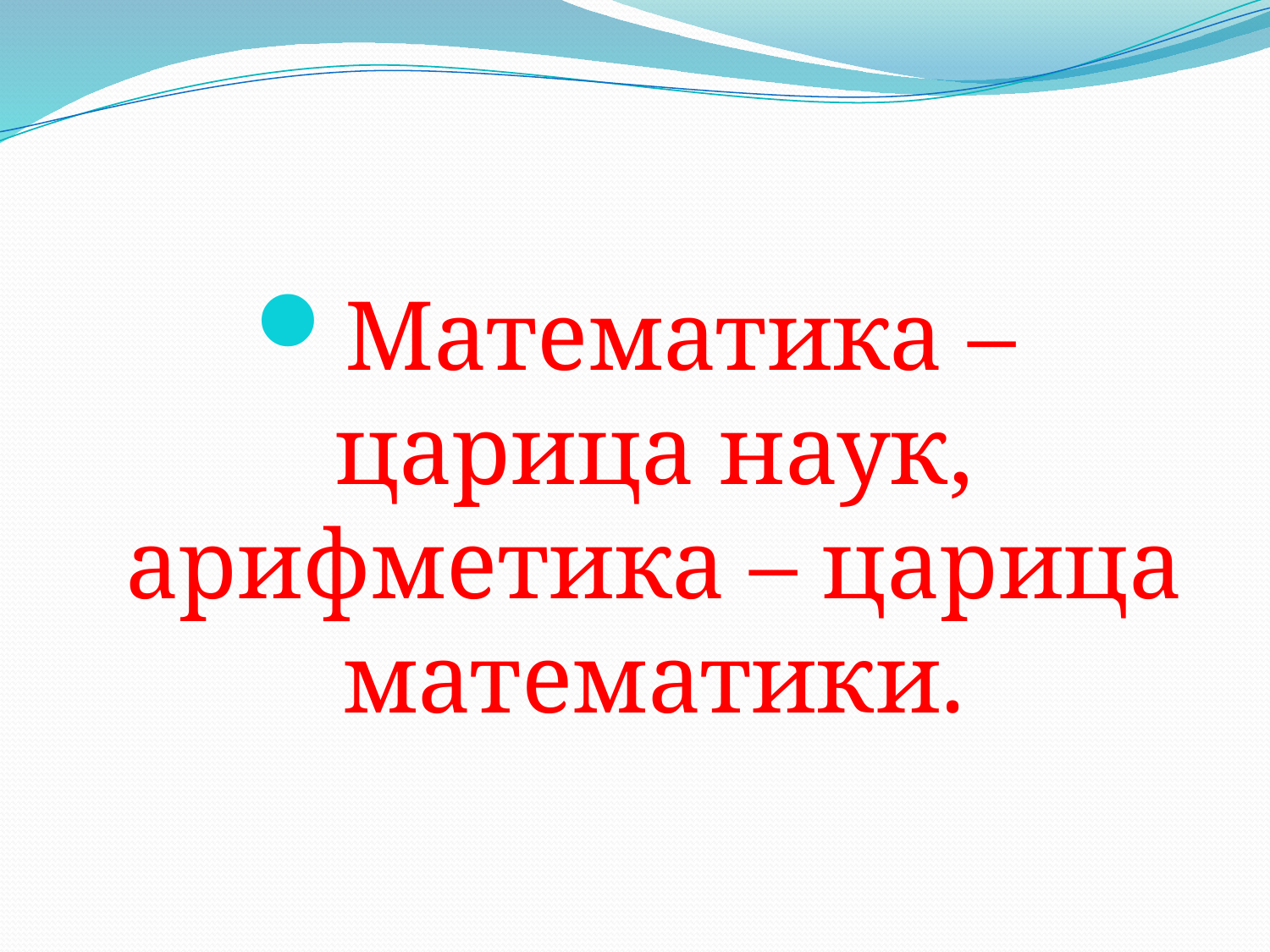

#
Математика – царица наук, арифметика – царица математики.